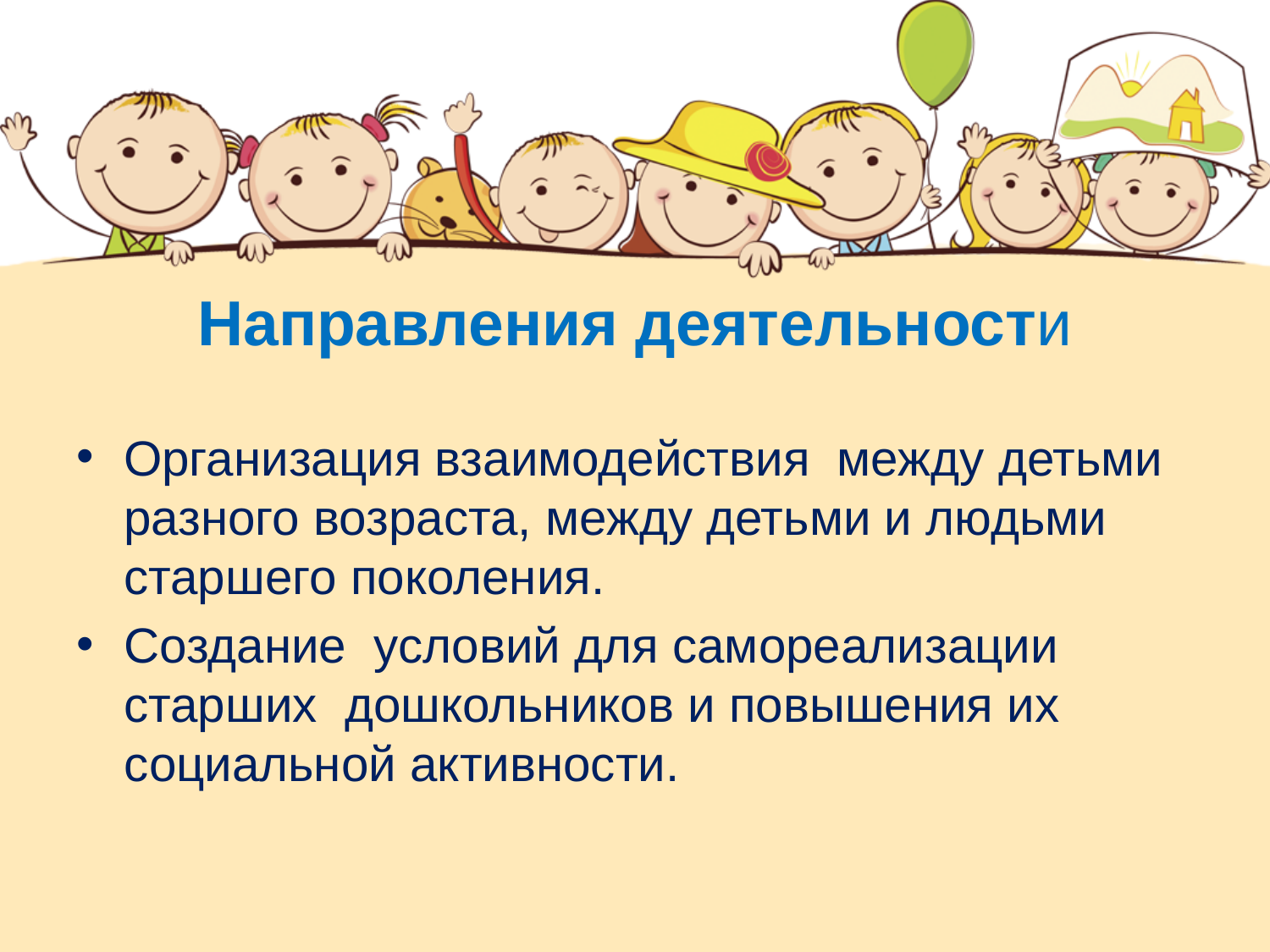

#
Направления деятельности

Организация взаимодействия  между детьми разного возраста, между детьми и людьми старшего поколения.
Создание  условий для самореализации старших  дошкольников и повышения их социальной активности.